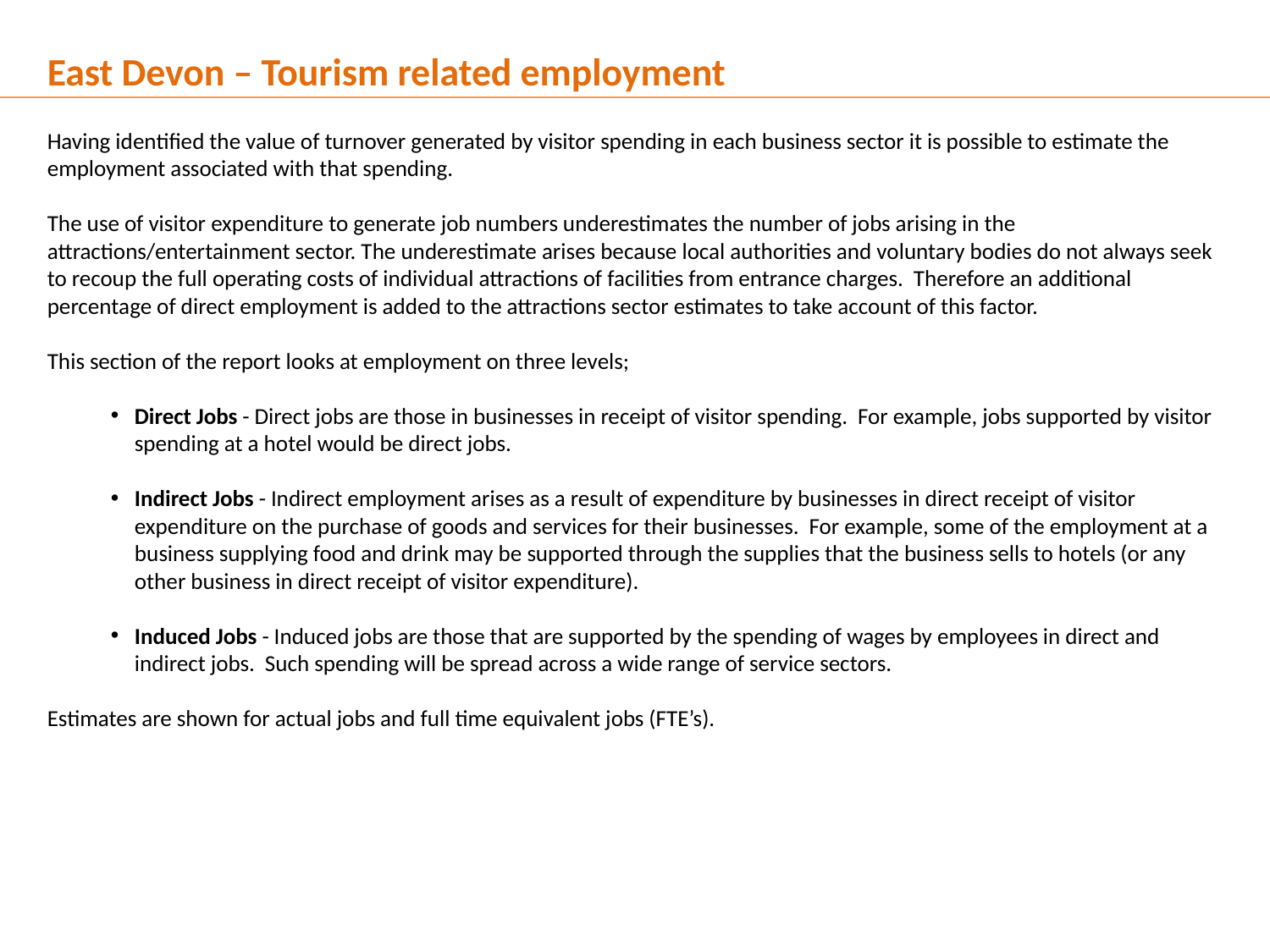

East Devon – Tourism related employment

Having identified the value of turnover generated by visitor spending in each business sector it is possible to estimate the employment associated with that spending.

The use of visitor expenditure to generate job numbers underestimates the number of jobs arising in the attractions/entertainment sector. The underestimate arises because local authorities and voluntary bodies do not always seek to recoup the full operating costs of individual attractions of facilities from entrance charges.  Therefore an additional percentage of direct employment is added to the attractions sector estimates to take account of this factor.

This section of the report looks at employment on three levels;

Direct Jobs - Direct jobs are those in businesses in receipt of visitor spending.  For example, jobs supported by visitor spending at a hotel would be direct jobs.

Indirect Jobs - Indirect employment arises as a result of expenditure by businesses in direct receipt of visitor expenditure on the purchase of goods and services for their businesses.  For example, some of the employment at a business supplying food and drink may be supported through the supplies that the business sells to hotels (or any other business in direct receipt of visitor expenditure).

Induced Jobs - Induced jobs are those that are supported by the spending of wages by employees in direct and indirect jobs.  Such spending will be spread across a wide range of service sectors.

Estimates are shown for actual jobs and full time equivalent jobs (FTE’s).

6